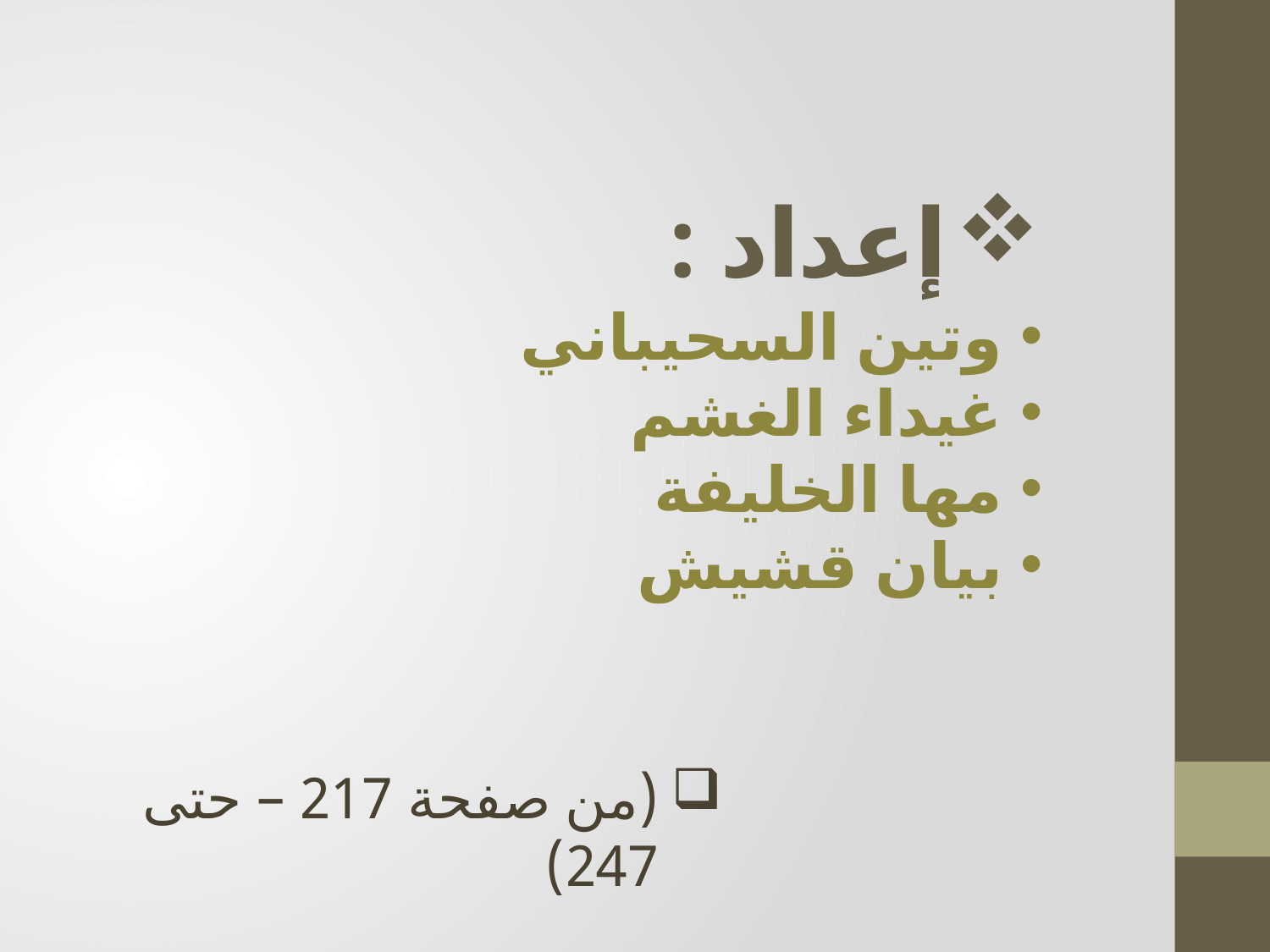

إعداد :
وتين السحيباني
غيداء الغشم
مها الخليفة
بيان قشيش

(من صفحة 217 – حتى 247)